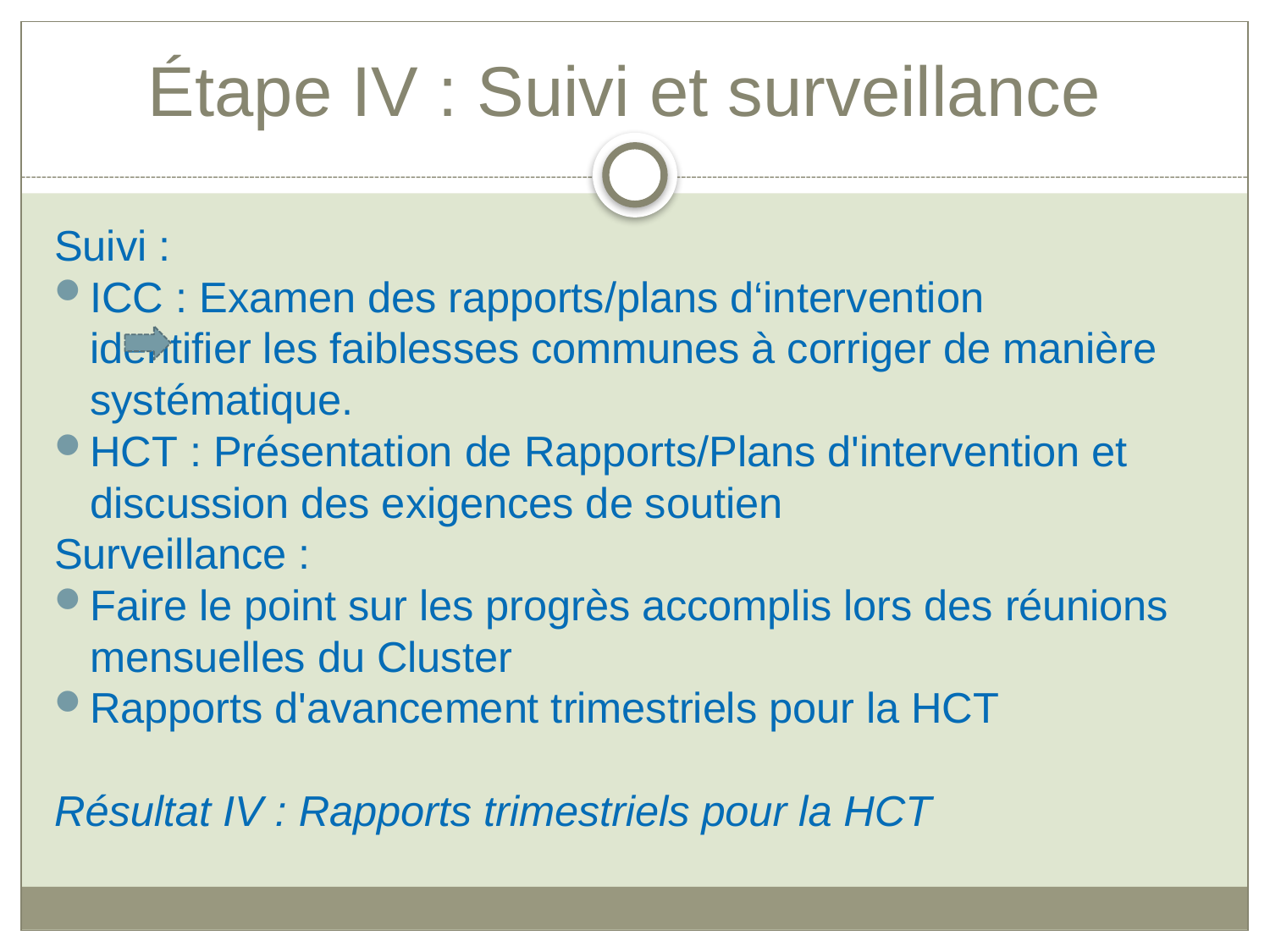

# Étape IV : Suivi et surveillance
Suivi :
ICC : Examen des rapports/plans d‘intervention 	identifier les faiblesses communes à corriger de manière systématique.
HCT : Présentation de Rapports/Plans d'intervention et discussion des exigences de soutien
Surveillance :
Faire le point sur les progrès accomplis lors des réunions mensuelles du Cluster
Rapports d'avancement trimestriels pour la HCT

Résultat IV : Rapports trimestriels pour la HCT